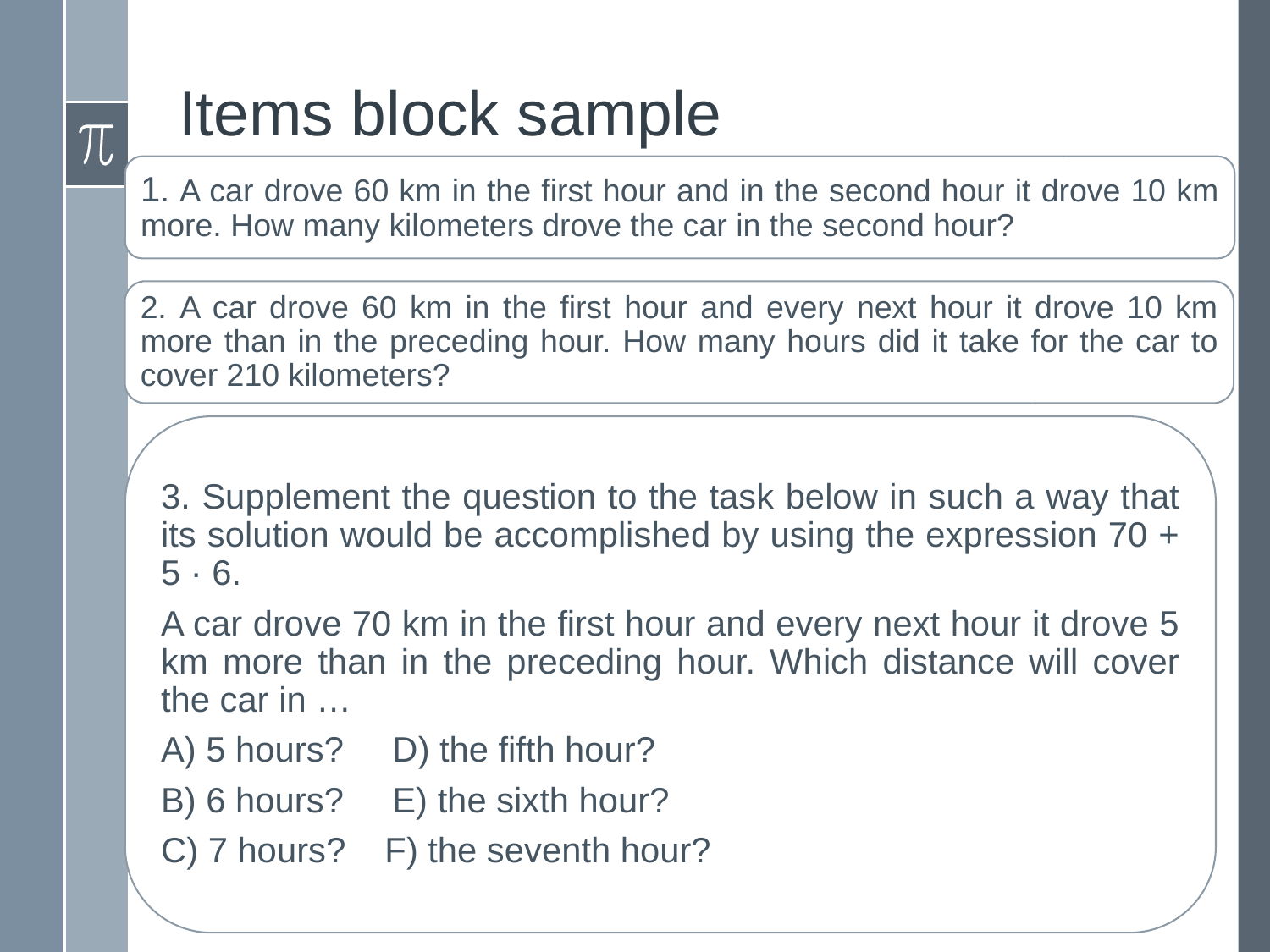

# Items block sample
1. A car drove 60 km in the first hour and in the second hour it drove 10 km more. How many kilometers drove the car in the second hour?
2. A car drove 60 km in the first hour and every next hour it drove 10 km more than in the preceding hour. How many hours did it take for the car to cover 210 kilometers?
3. Supplement the question to the task below in such a way that its solution would be accomplished by using the expression 70 + 5 · 6.
A car drove 70 km in the first hour and every next hour it drove 5 km more than in the preceding hour. Which distance will cover the car in …
A) 5 hours?     D) the fifth hour?
B) 6 hours?     E) the sixth hour?
C) 7 hours?    F) the seventh hour?